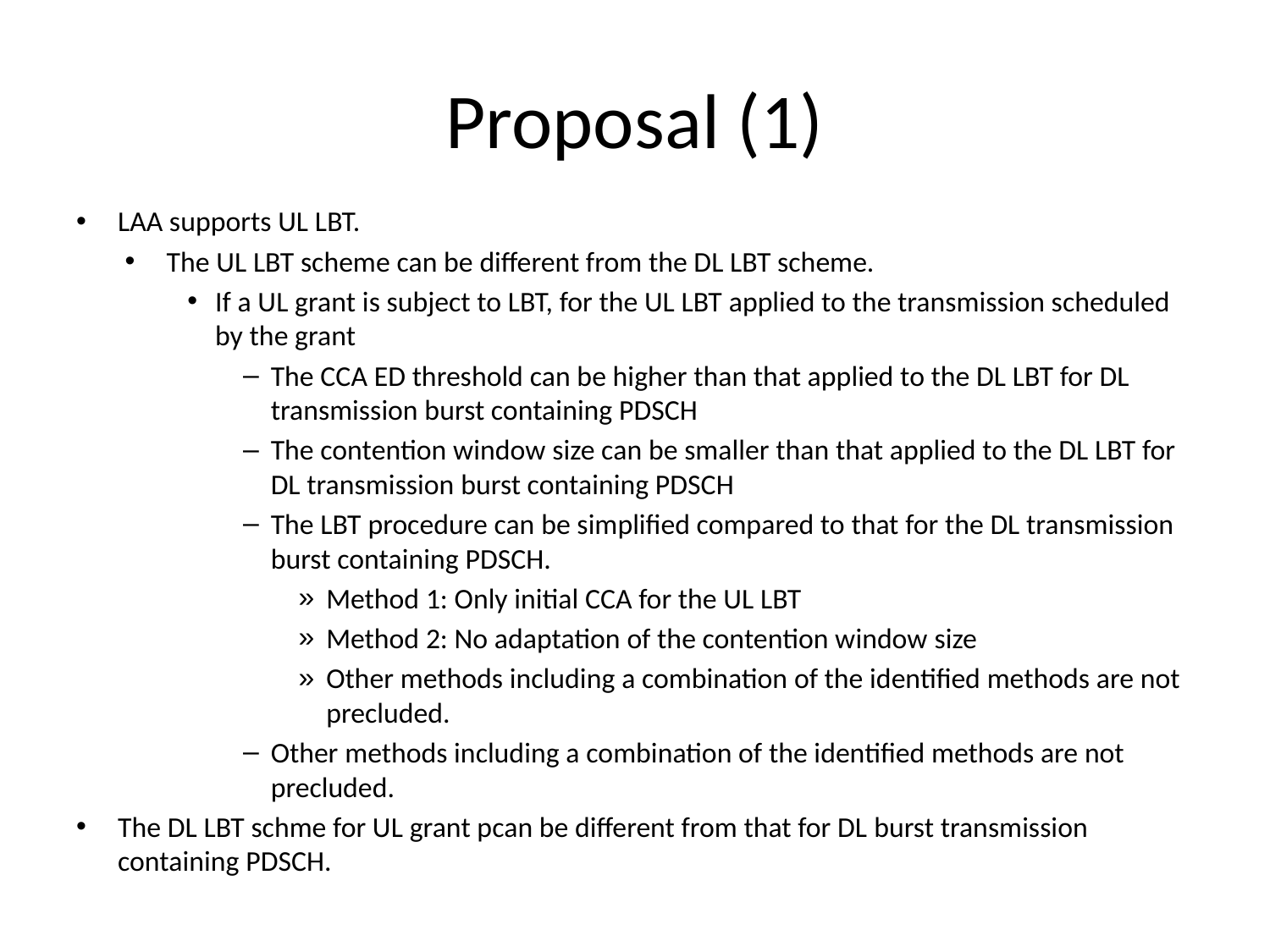

# Proposal (1)
LAA supports UL LBT.
The UL LBT scheme can be different from the DL LBT scheme.
If a UL grant is subject to LBT, for the UL LBT applied to the transmission scheduled by the grant
The CCA ED threshold can be higher than that applied to the DL LBT for DL transmission burst containing PDSCH
The contention window size can be smaller than that applied to the DL LBT for DL transmission burst containing PDSCH
The LBT procedure can be simplified compared to that for the DL transmission burst containing PDSCH.
Method 1: Only initial CCA for the UL LBT
Method 2: No adaptation of the contention window size
Other methods including a combination of the identified methods are not precluded.
Other methods including a combination of the identified methods are not precluded.
The DL LBT schme for UL grant pcan be different from that for DL burst transmission containing PDSCH.